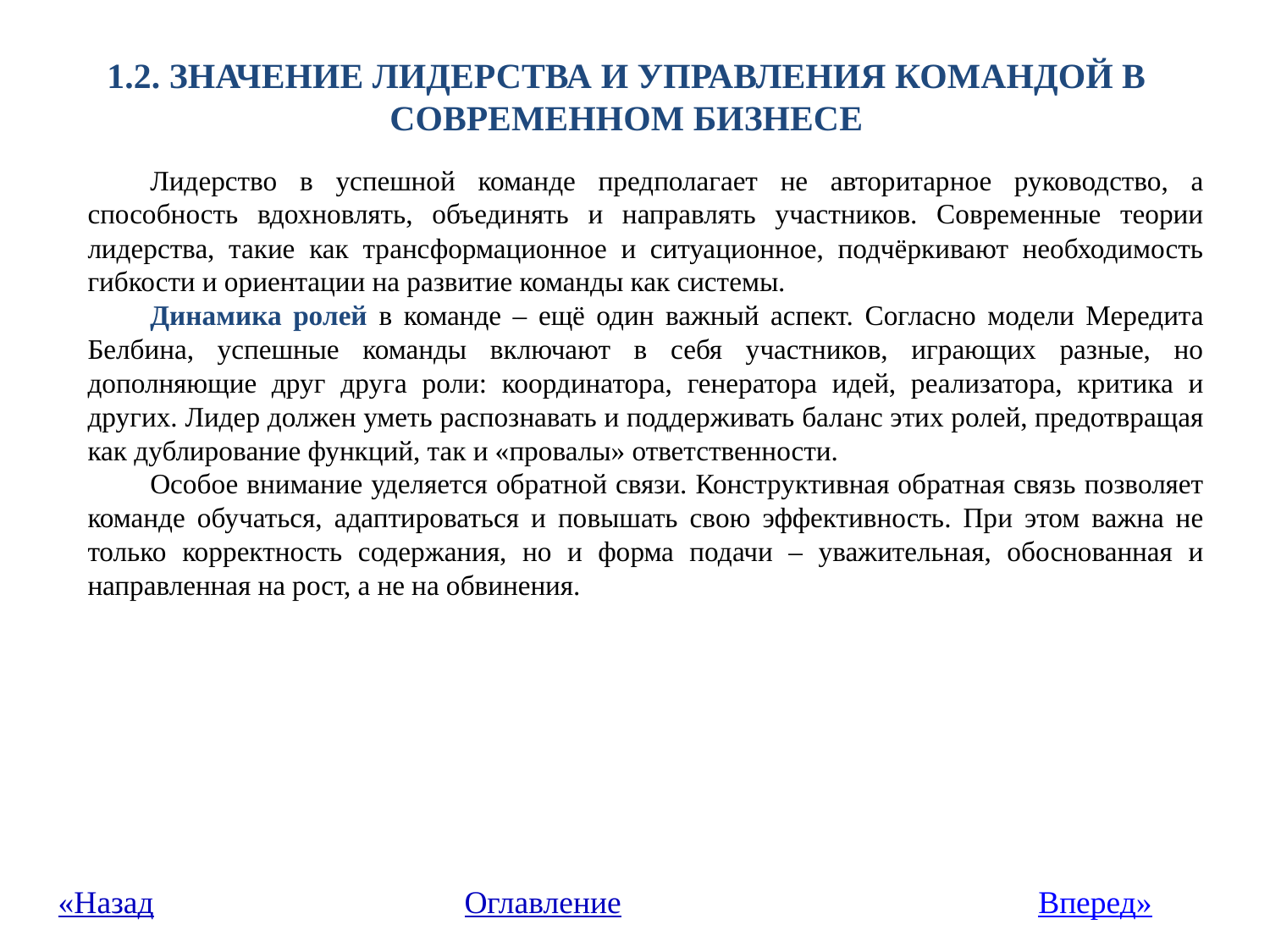

# 1.2. Значение лидерства и управления командой в современном бизнесе
Лидерство в успешной команде предполагает не авторитарное руководство, а способность вдохновлять, объединять и направлять участников. Современные теории лидерства, такие как трансформационное и ситуационное, подчёркивают необходимость гибкости и ориентации на развитие команды как системы.
Динамика ролей в команде – ещё один важный аспект. Согласно модели Мередита Белбина, успешные команды включают в себя участников, играющих разные, но дополняющие друг друга роли: координатора, генератора идей, реализатора, критика и других. Лидер должен уметь распознавать и поддерживать баланс этих ролей, предотвращая как дублирование функций, так и «провалы» ответственности.
Особое внимание уделяется обратной связи. Конструктивная обратная связь позволяет команде обучаться, адаптироваться и повышать свою эффективность. При этом важна не только корректность содержания, но и форма подачи – уважительная, обоснованная и направленная на рост, а не на обвинения.

«Назад
Оглавление
Вперед»